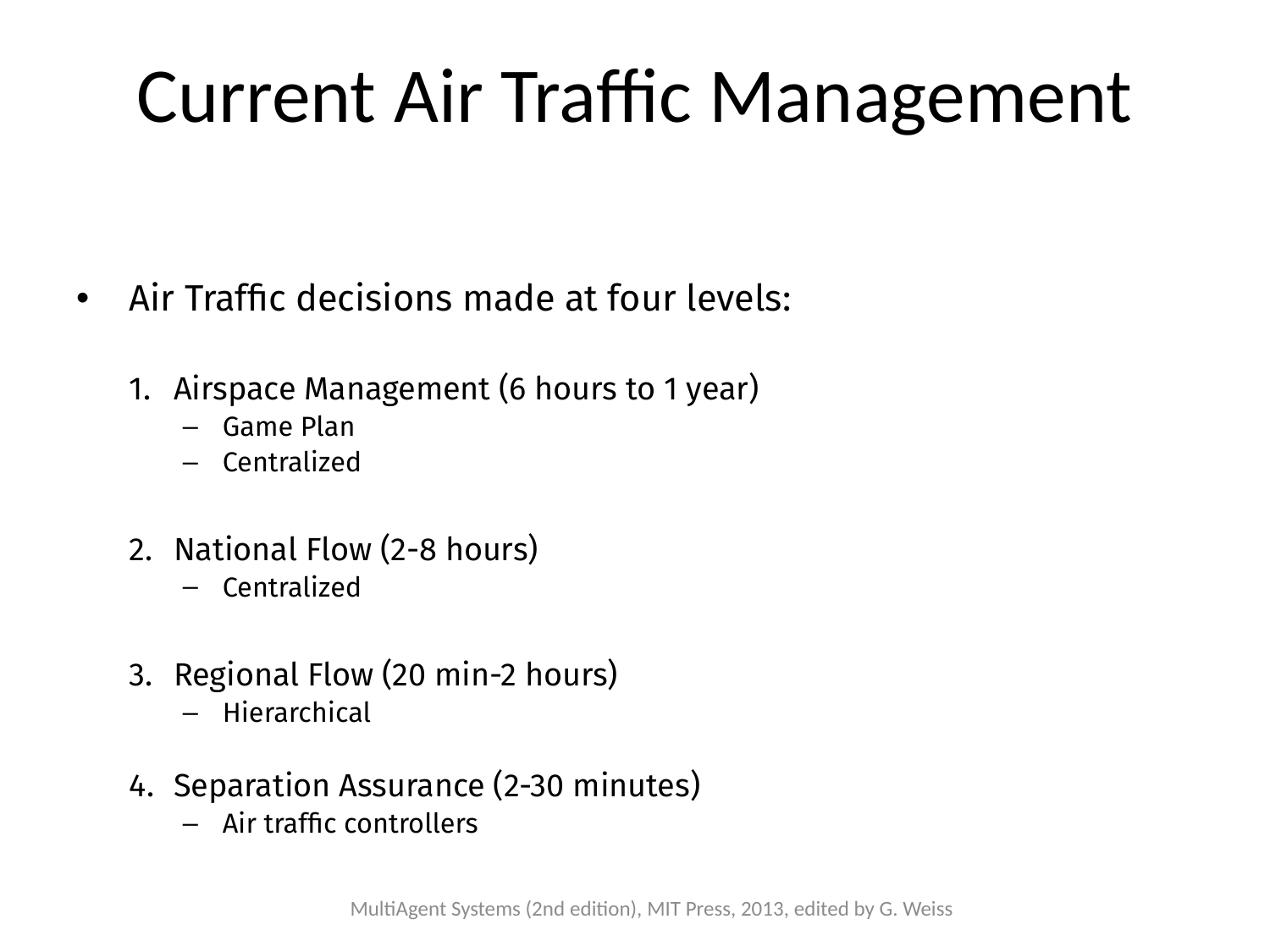

# Current Air Traffic Management

Air Traffic decisions made at four levels:

Airspace Management (6 hours to 1 year)
Game Plan
Centralized

National Flow (2-8 hours)
Centralized

Regional Flow (20 min-2 hours)
Hierarchical

Separation Assurance (2-30 minutes)
Air traffic controllers
MultiAgent Systems (2nd edition), MIT Press, 2013, edited by G. Weiss